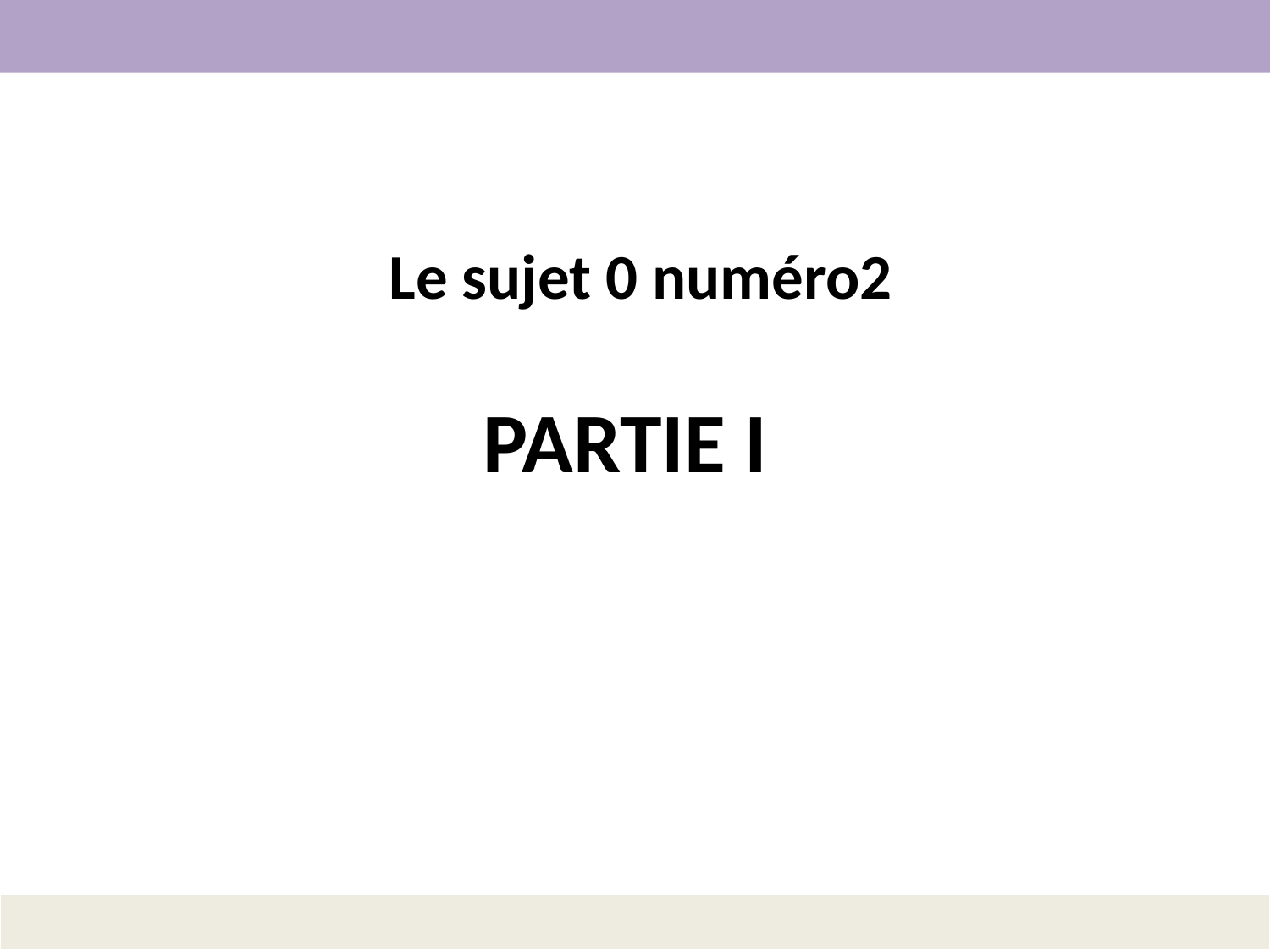

Le sujet 0 numéro2

PARTIE I

|  |
| --- |